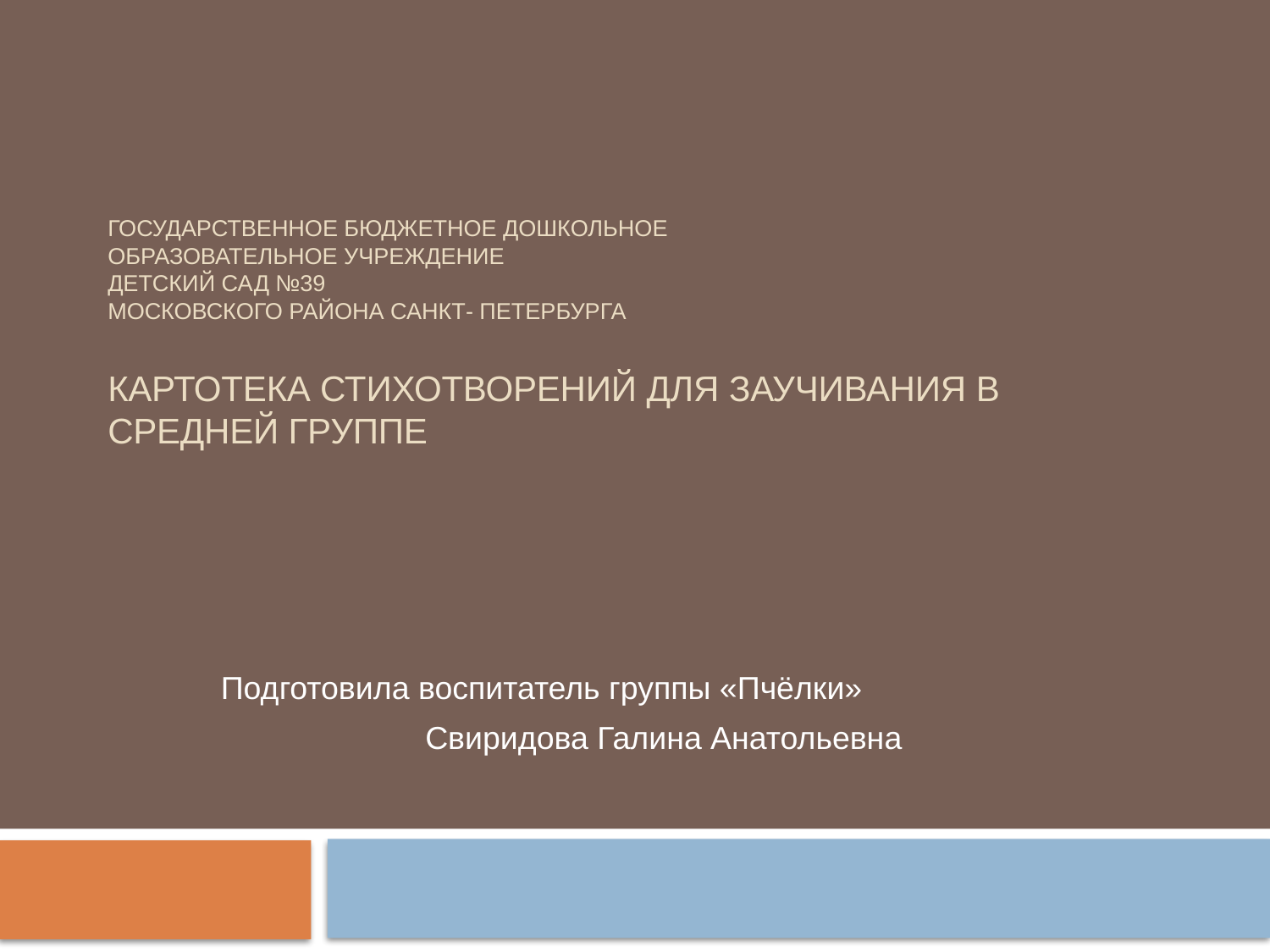

# Государственное бюджетное дошкольное образовательное учреждение детский сад №39 Московского района Санкт- Петербурга Картотека стихотворений для заучивания в средней группе

  Подготовила воспитатель группы «Пчёлки»
                         Свиридова Галина Анатольевна